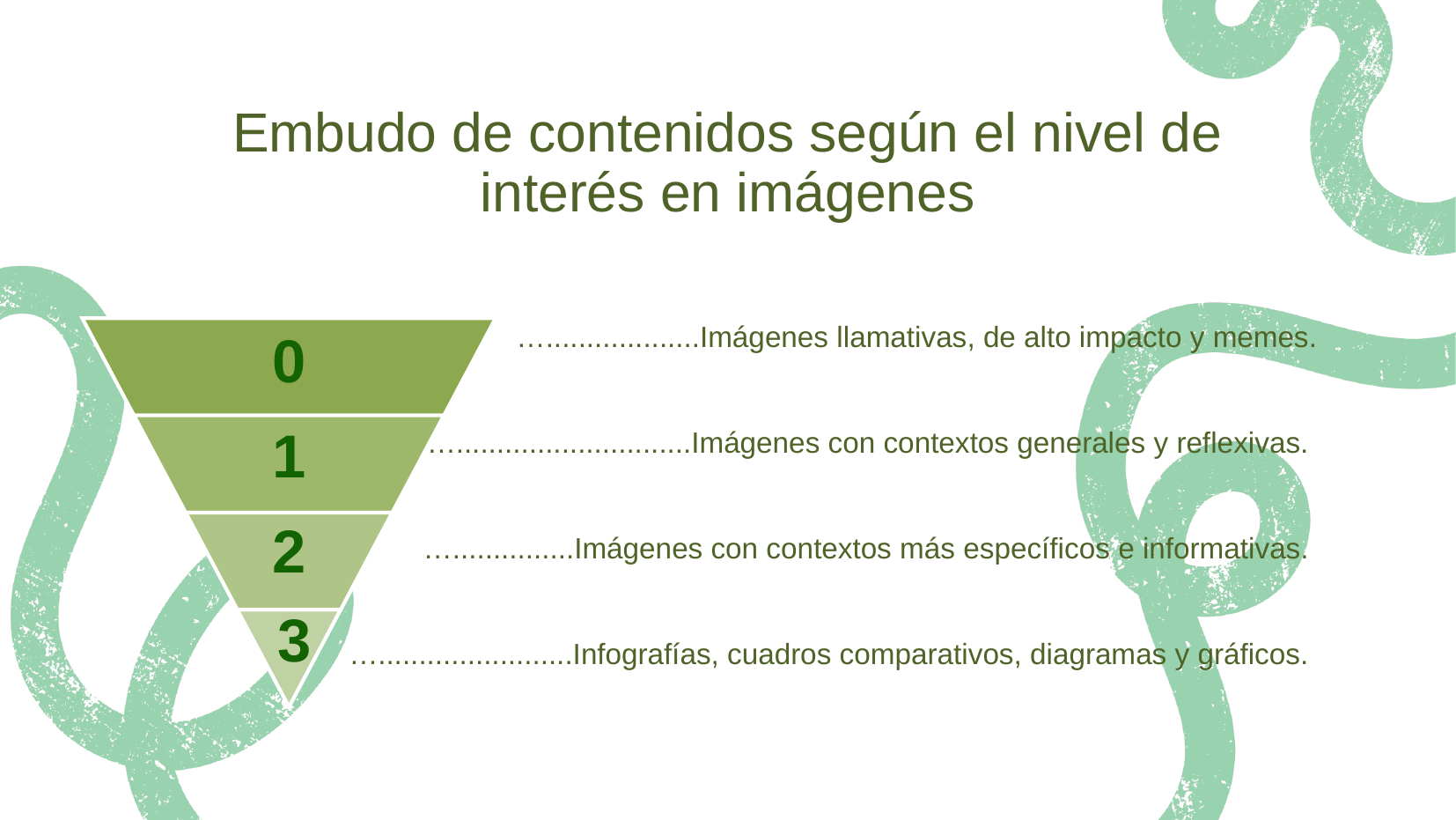

Embudo de contenidos según el nivel de interés en imágenes
0
1
2
3
…...................Imágenes llamativas, de alto impacto y memes.

….............................Imágenes con contextos generales y reflexivas.

…...............Imágenes con contextos más específicos e informativas.

…........................Infografías, cuadros comparativos, diagramas y gráficos.